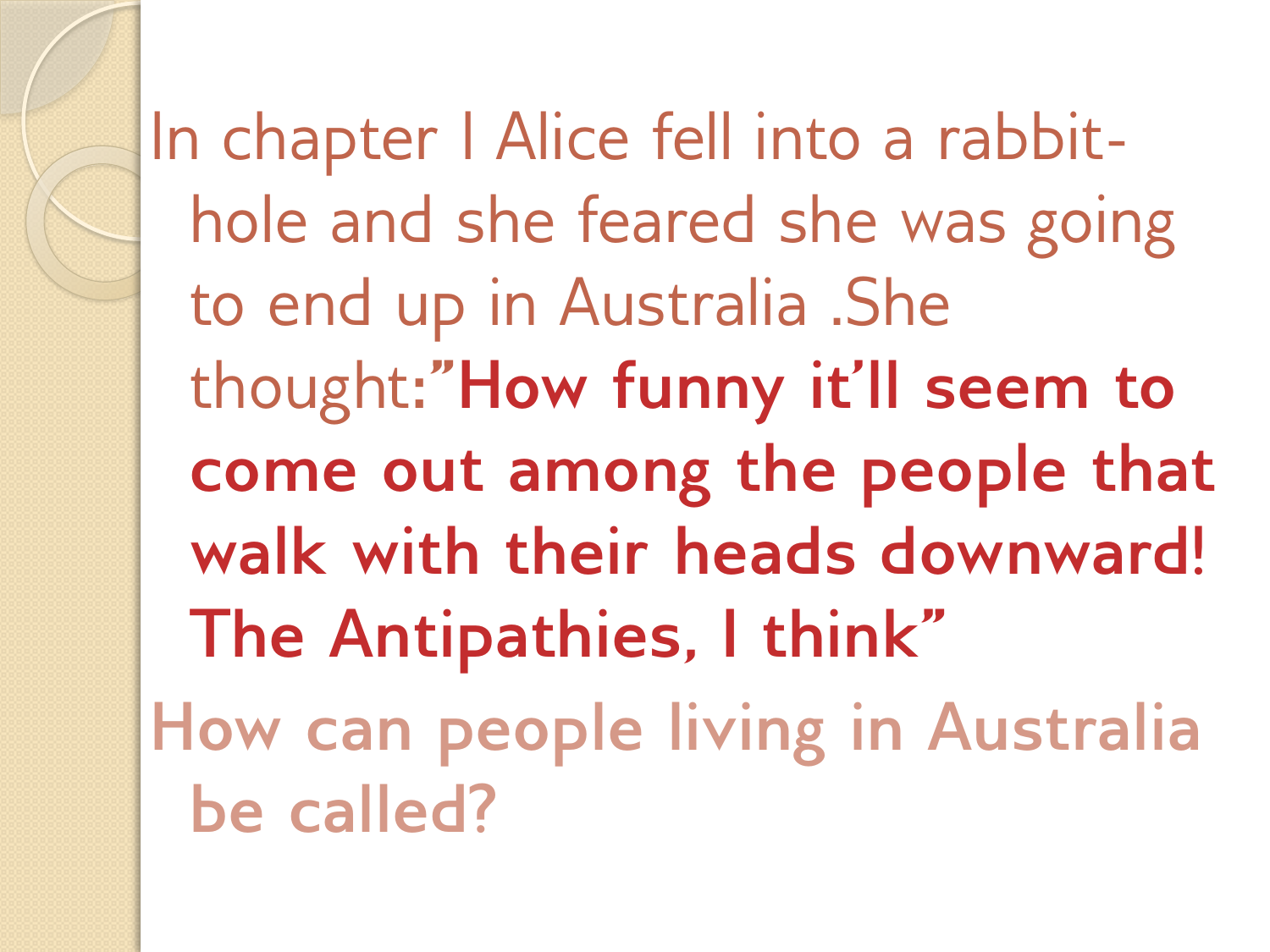

#
In chapter I Alice fell into a rabbit- hole and she feared she was going to end up in Australia .She thought:”How funny it’ll seem to come out among the people that walk with their heads downward! The Antipathies, I think”
How can people living in Australia be called?